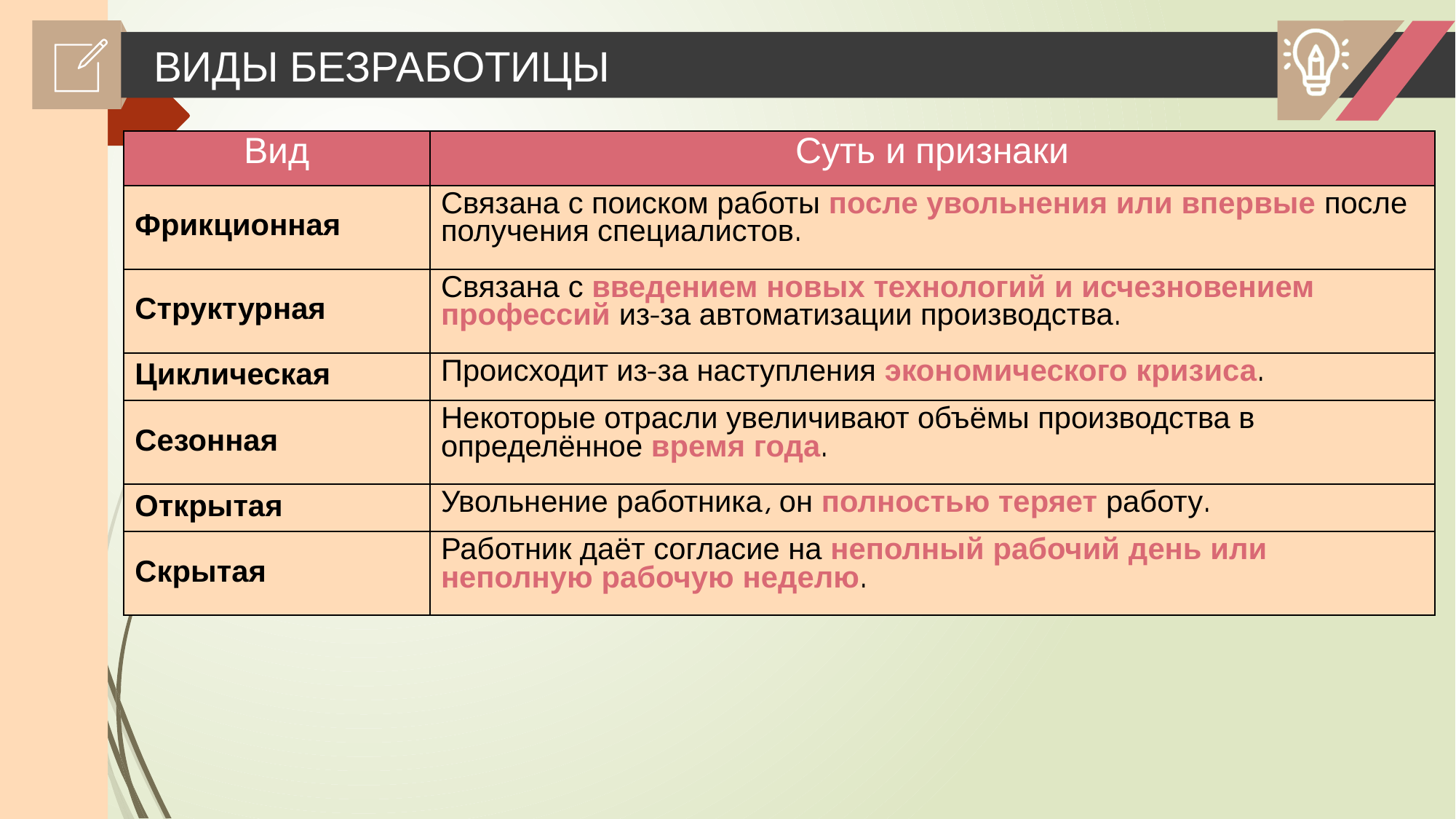

ВИДЫ БЕЗРАБОТИЦЫ

| Вид | Суть и признаки |
| --- | --- |
| Фрикционная | Связана с поиском работы после увольнения или впервые после получения специалистов. |
| Структурная | Связана с введением новых технологий и исчезновением профессий из-за автоматизации производства. |
| Циклическая | Происходит из-за наступления экономического кризиса. |
| Сезонная | Некоторые отрасли увеличивают объёмы производства в определённое время года. |
| Открытая | Увольнение работника, он полностью теряет работу. |
| Скрытая | Работник даёт согласие на неполный рабочий день или неполную рабочую неделю. |